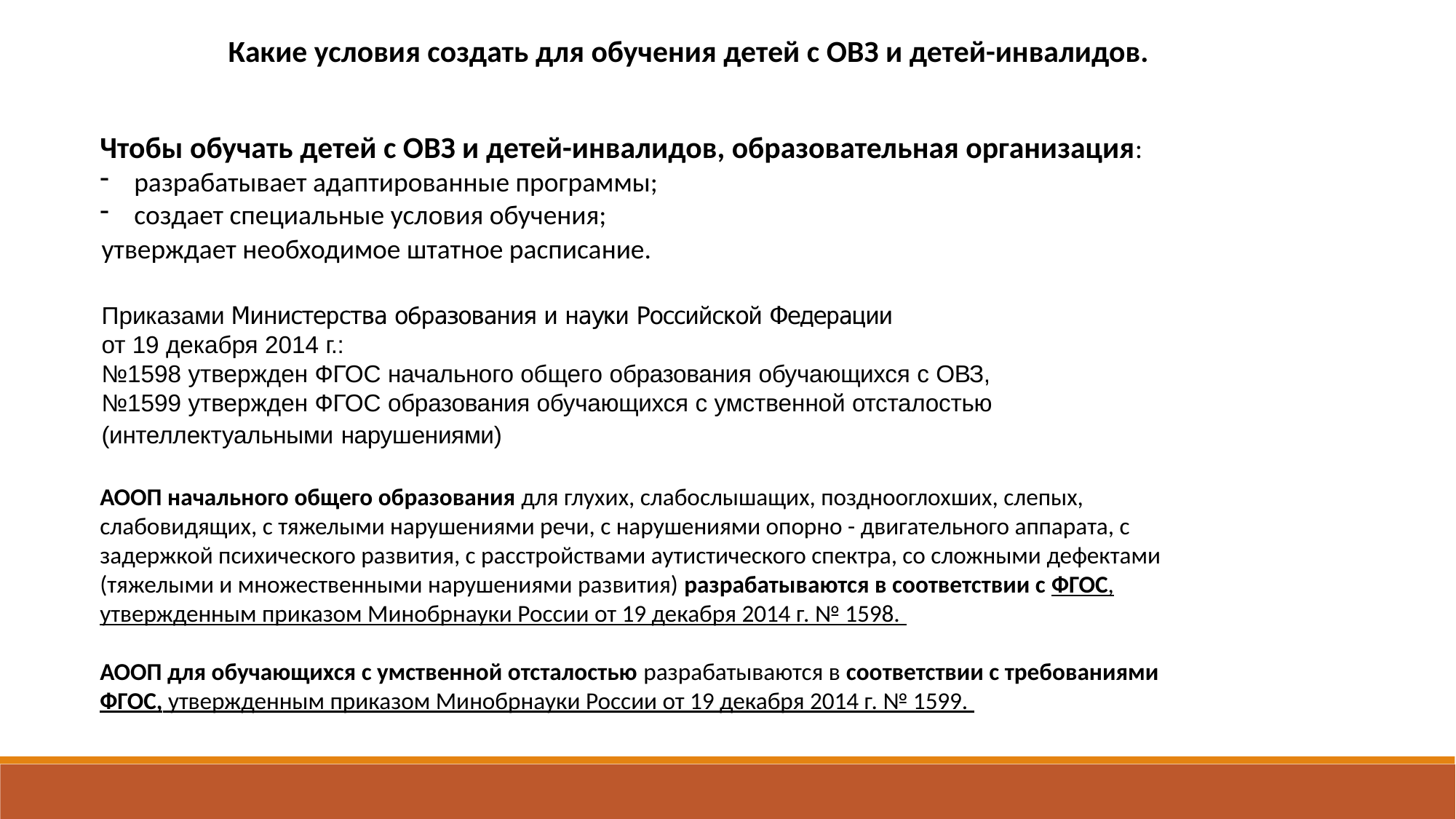

Какие условия создать для обучения детей с ОВЗ и детей-инвалидов.
Чтобы обучать детей с ОВЗ и детей-инвалидов, образовательная организация:
разрабатывает адаптированные программы;
создает специальные условия обучения;
утверждает необходимое штатное расписание.

Приказами Министерства образования и науки Российской Федерации
от 19 декабря 2014 г.:
№1598 утвержден ФГОС начального общего образования обучающихся с ОВЗ,
№1599 утвержден ФГОС образования обучающихся с умственной отсталостью
(интеллектуальными нарушениями)

АООП начального общего образования для глухих, слабослышащих, позднооглохших, слепых, слабовидящих, с тяжелыми нарушениями речи, с нарушениями опорно - двигательного аппарата, с задержкой психического развития, с расстройствами аутистического спектра, со сложными дефектами (тяжелыми и множественными нарушениями развития) разрабатываются в соответствии с ФГОС, утвержденным приказом Минобрнауки России от 19 декабря 2014 г. № 1598.

АООП для обучающихся с умственной отсталостью разрабатываются в соответствии с требованиями ФГОС, утвержденным приказом Минобрнауки России от 19 декабря 2014 г. № 1599.